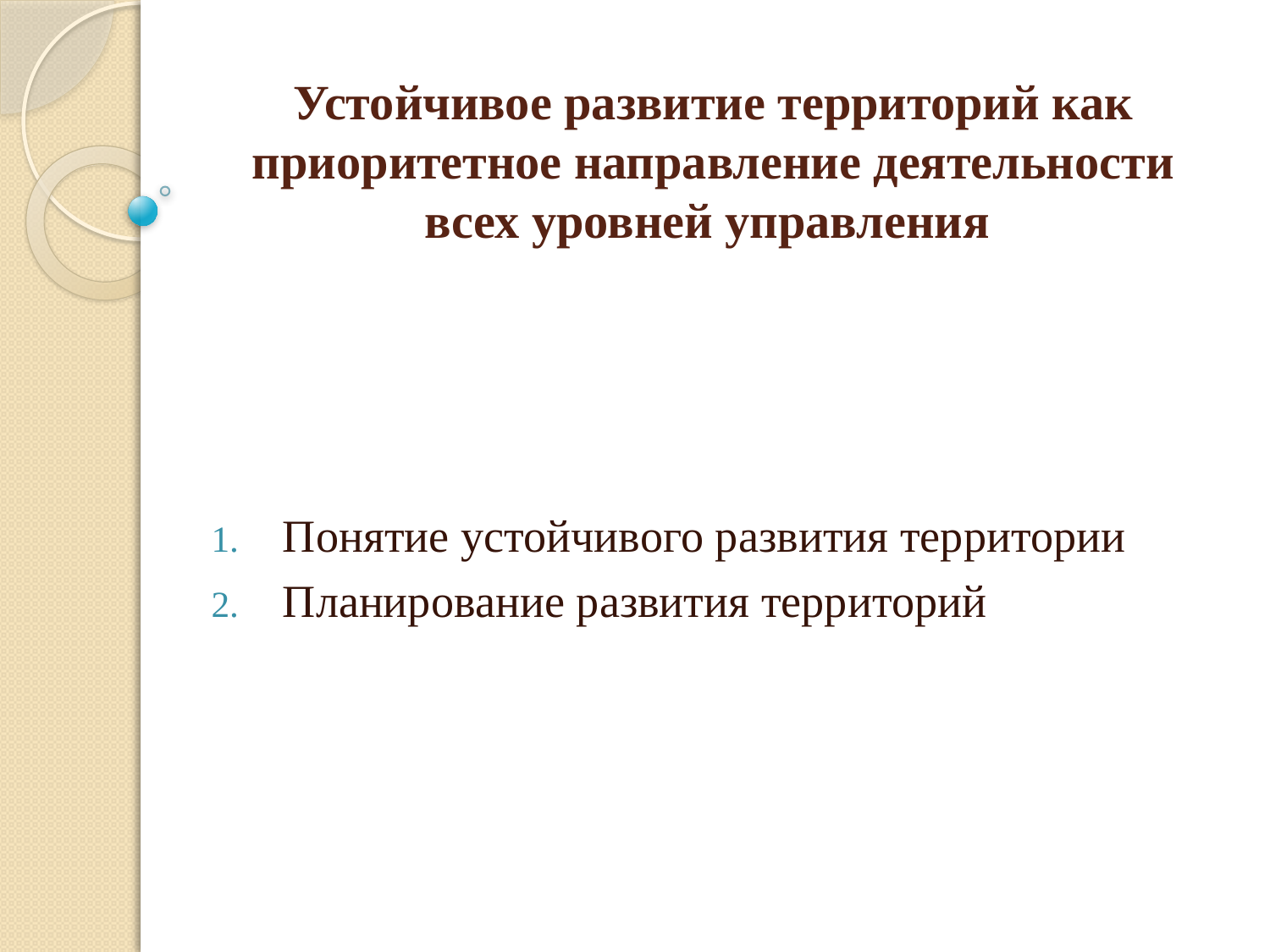

# Устойчивое развитие территорий как приоритетное направление деятельности всех уровней управления
Понятие устойчивого развития территории
Планирование развития территорий